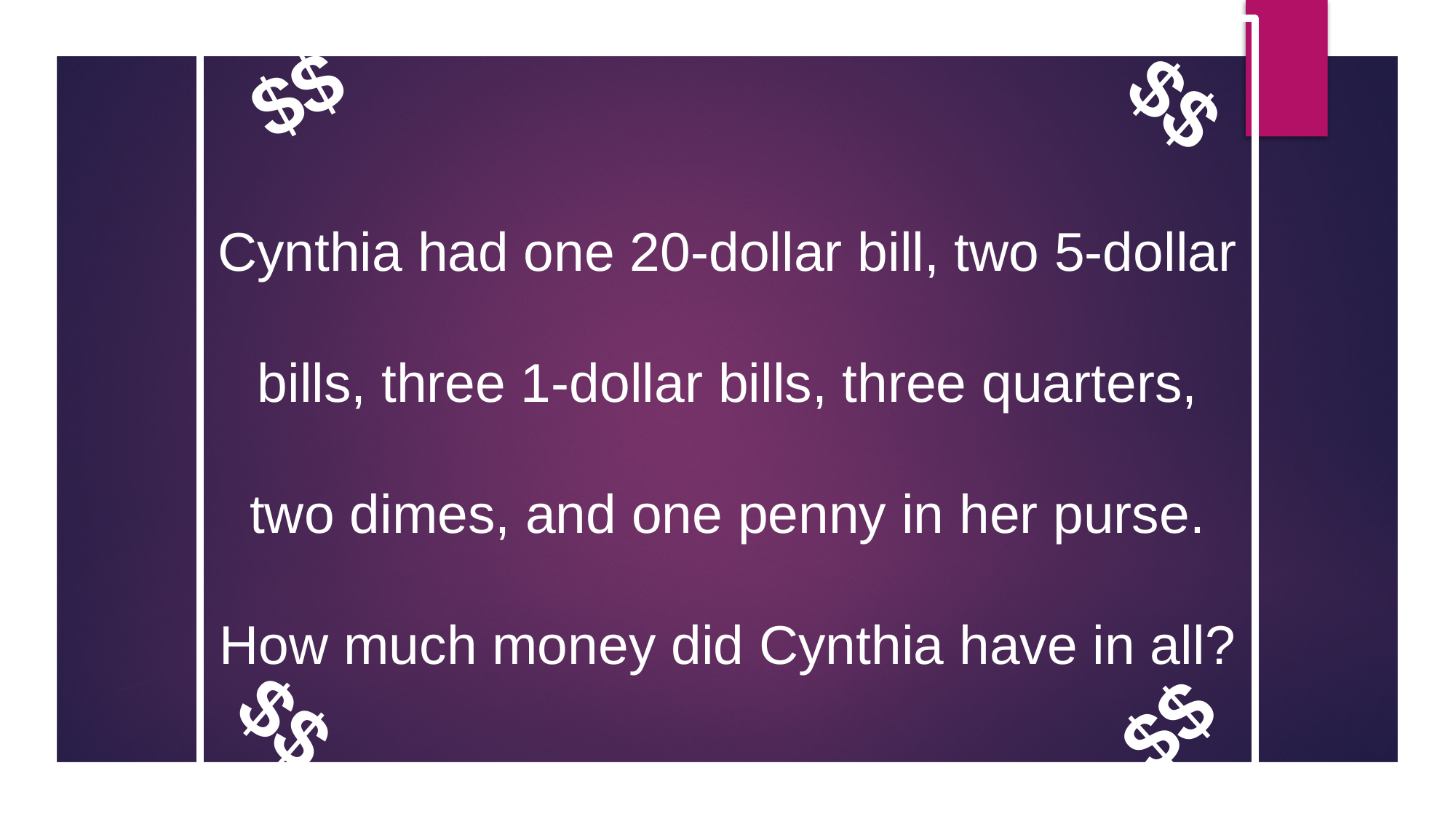

$$
$$
Cynthia had one 20-dollar bill, two 5-dollar bills, three 1-dollar bills, three quarters, two dimes, and one penny in her purse. How much money did Cynthia have in all?
$$
$$